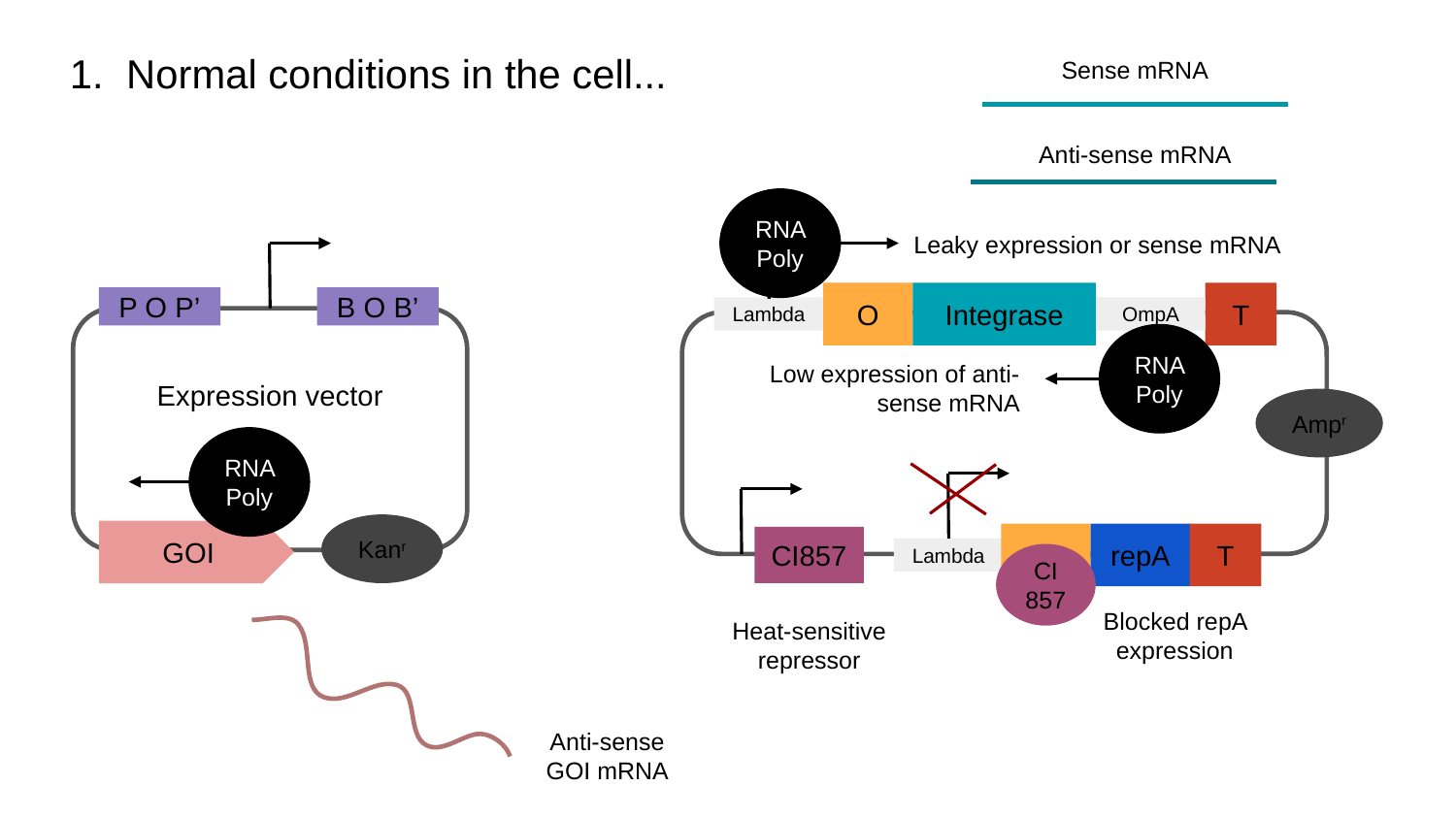

Normal conditions in the cell...
Sense mRNA
Anti-sense mRNA
RNA Poly
Leaky expression or sense mRNA
O
Integrase
T
P O P’
B O B’
Lambda
OmpA
Expression vector

RNA Poly
Low expression of anti-sense mRNA
Ampr
RNA Poly
Kanr
GOI
O
T
repA
CI857
Lambda
CI 857
Blocked repA expression
Heat-sensitive repressor

Anti-sense GOI mRNA